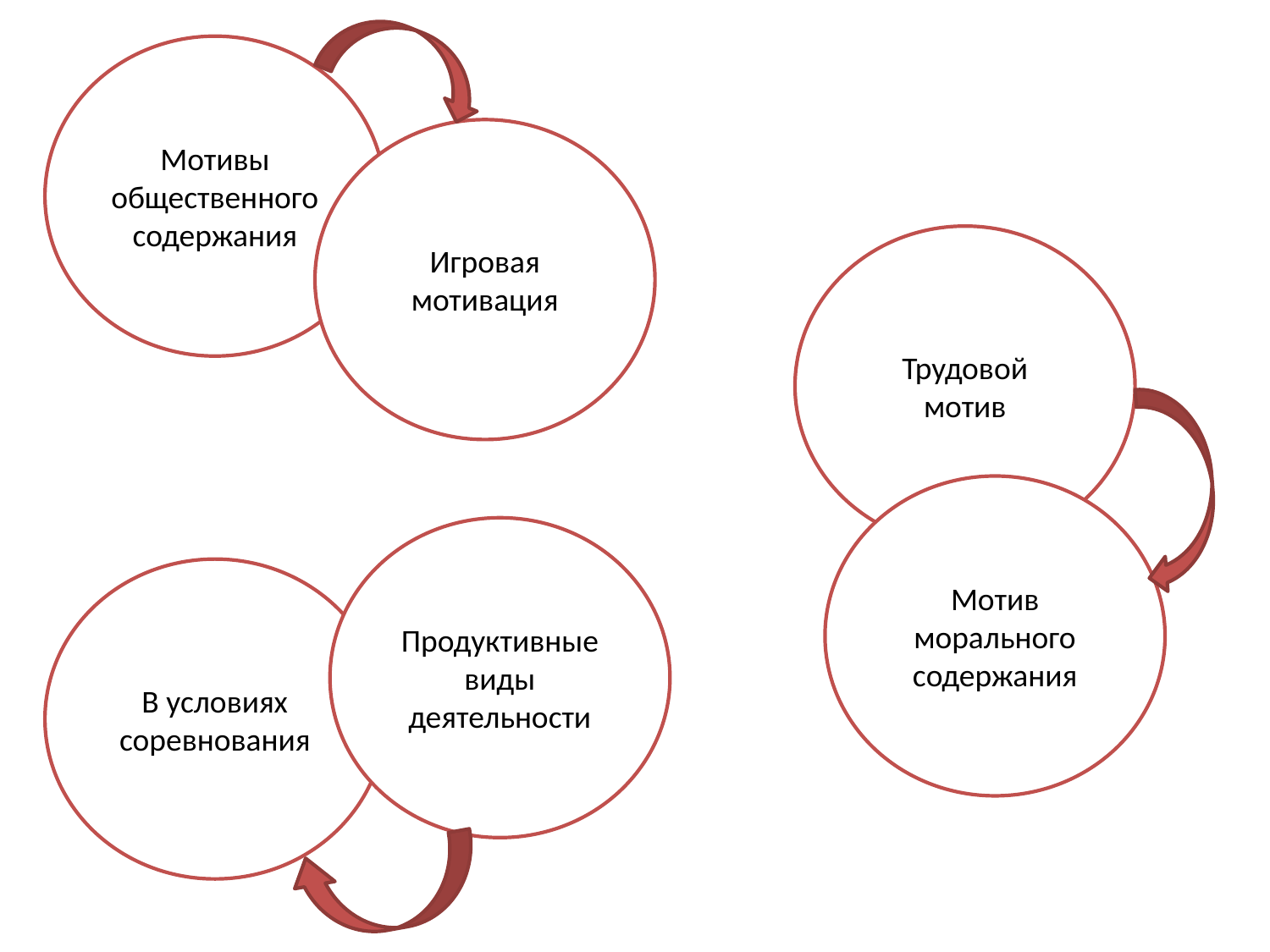

Мотивы общественного содержания
Игровая мотивация
Трудовой мотив

Мотив морального содержания
Продуктивные виды деятельности
В условиях соревнования